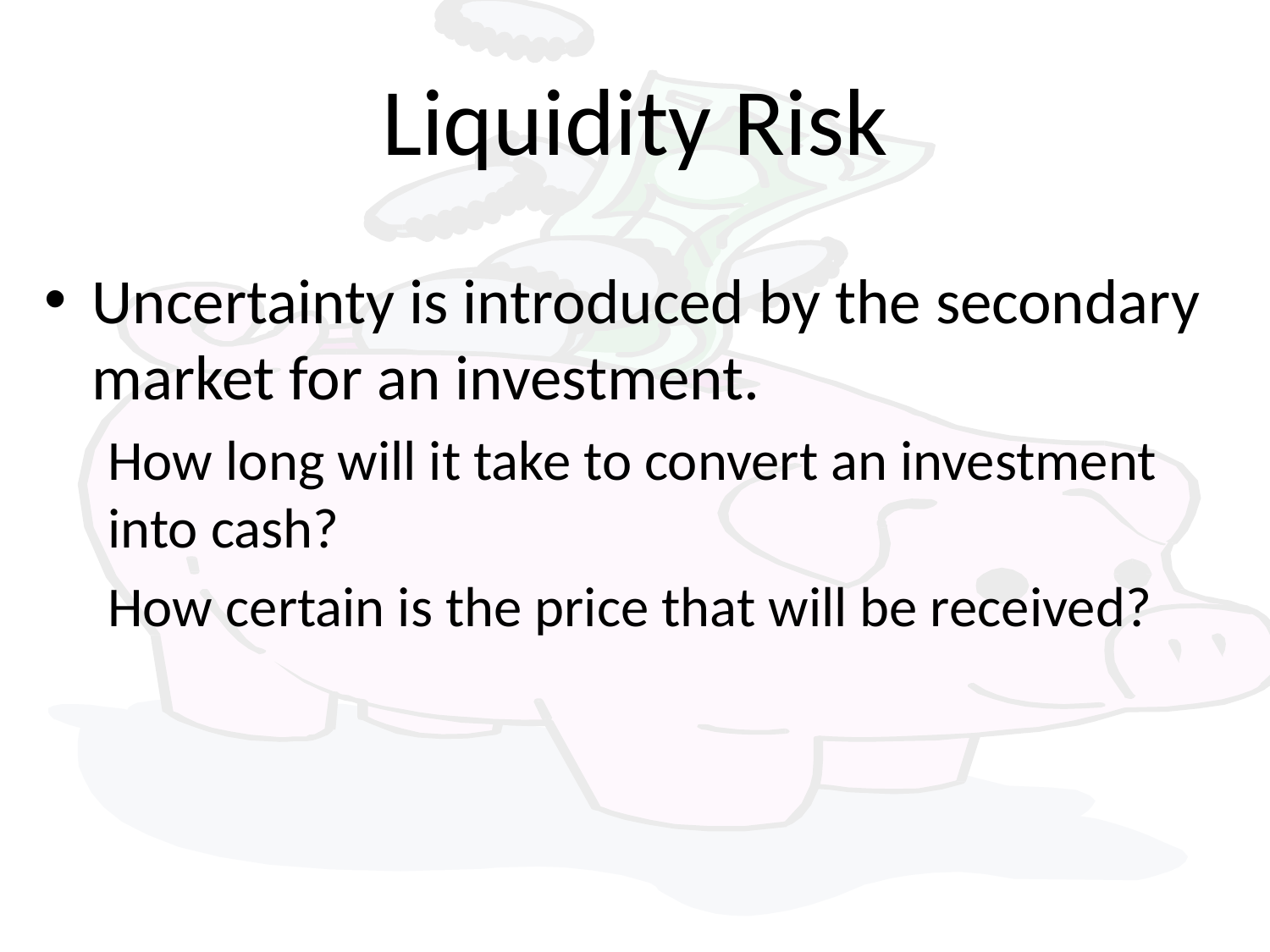

# Liquidity Risk
Uncertainty is introduced by the secondary market for an investment.
How long will it take to convert an investment into cash?
How certain is the price that will be received?